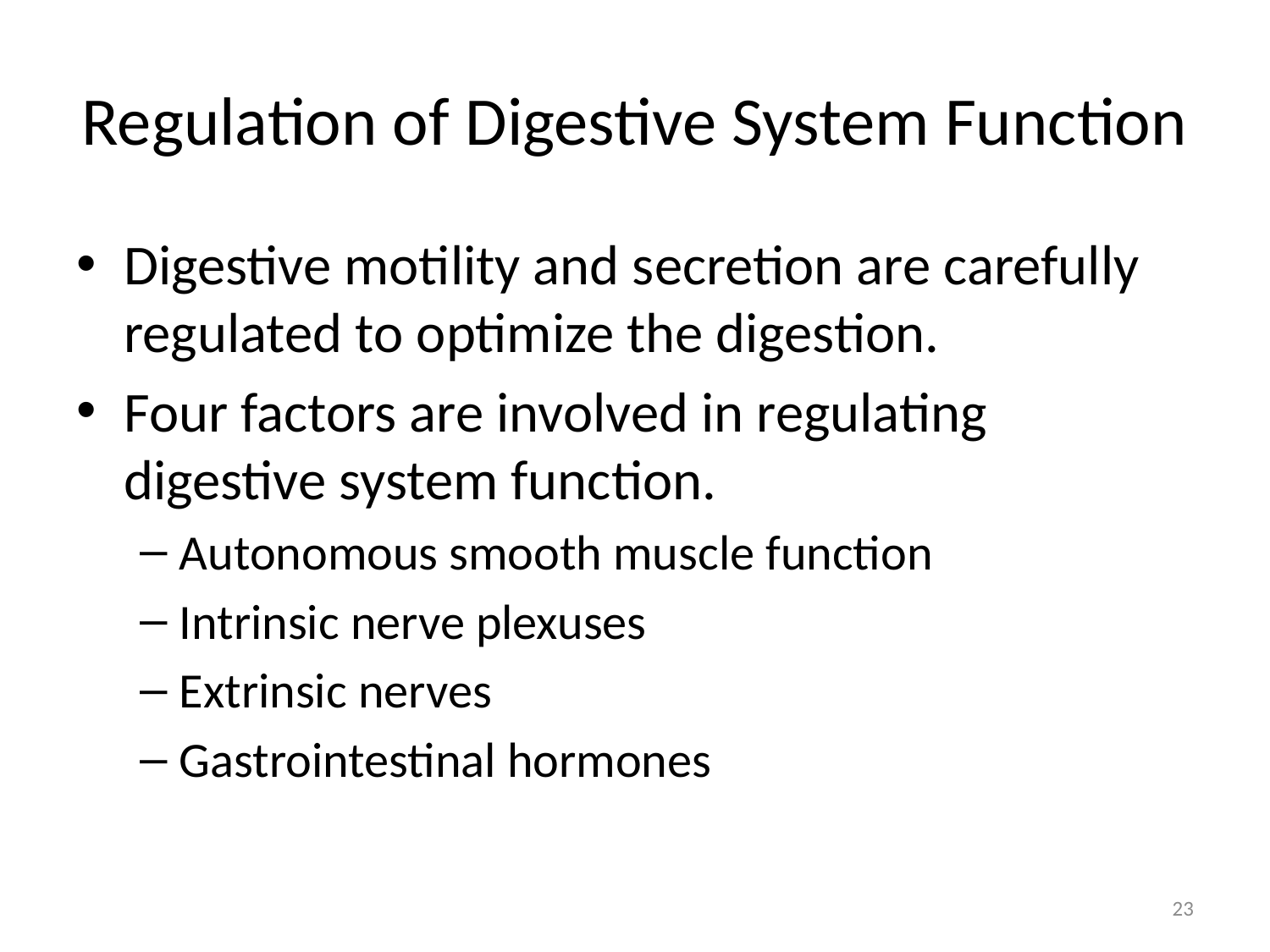

# Regulation of Digestive System Function
Digestive motility and secretion are carefully regulated to optimize the digestion.
Four factors are involved in regulating digestive system function.
Autonomous smooth muscle function
Intrinsic nerve plexuses
Extrinsic nerves
Gastrointestinal hormones

23